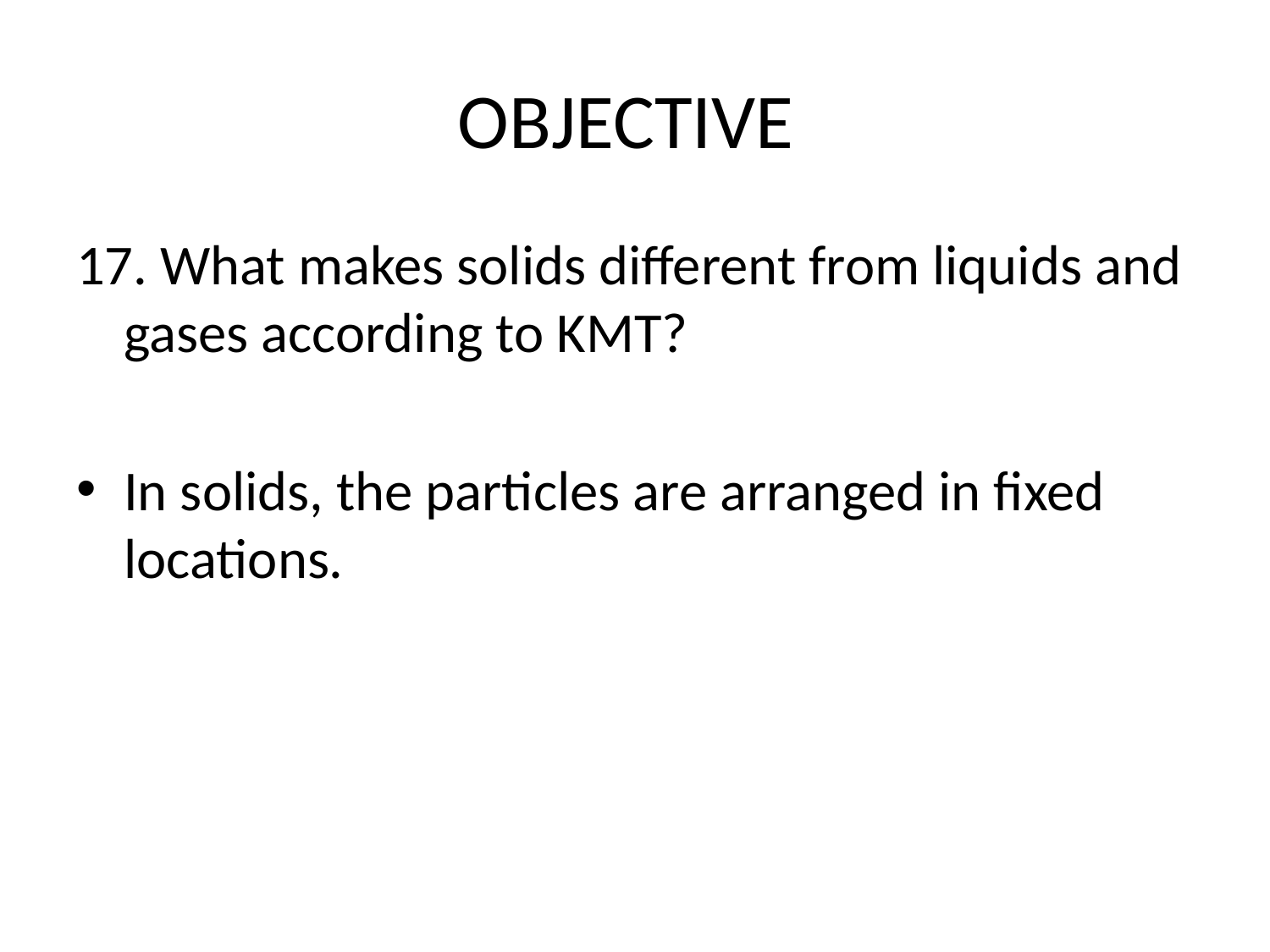

# OBJECTIVE
17. What makes solids different from liquids and gases according to KMT?

In solids, the particles are arranged in fixed locations.